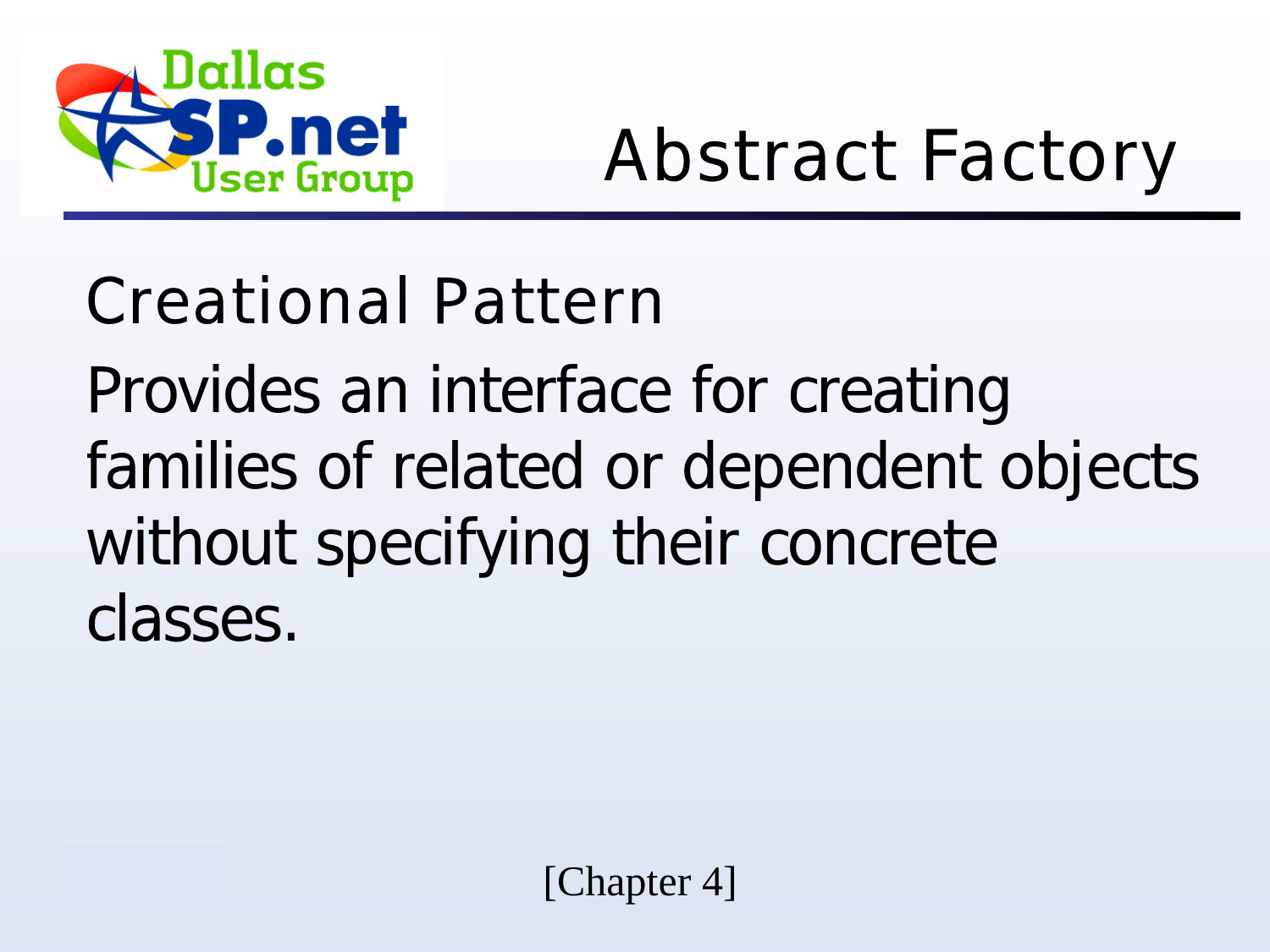

# Abstract Factory
Creational Pattern
Provides an interface for creating families of related or dependent objects without specifying their concrete classes.

[Chapter 4]